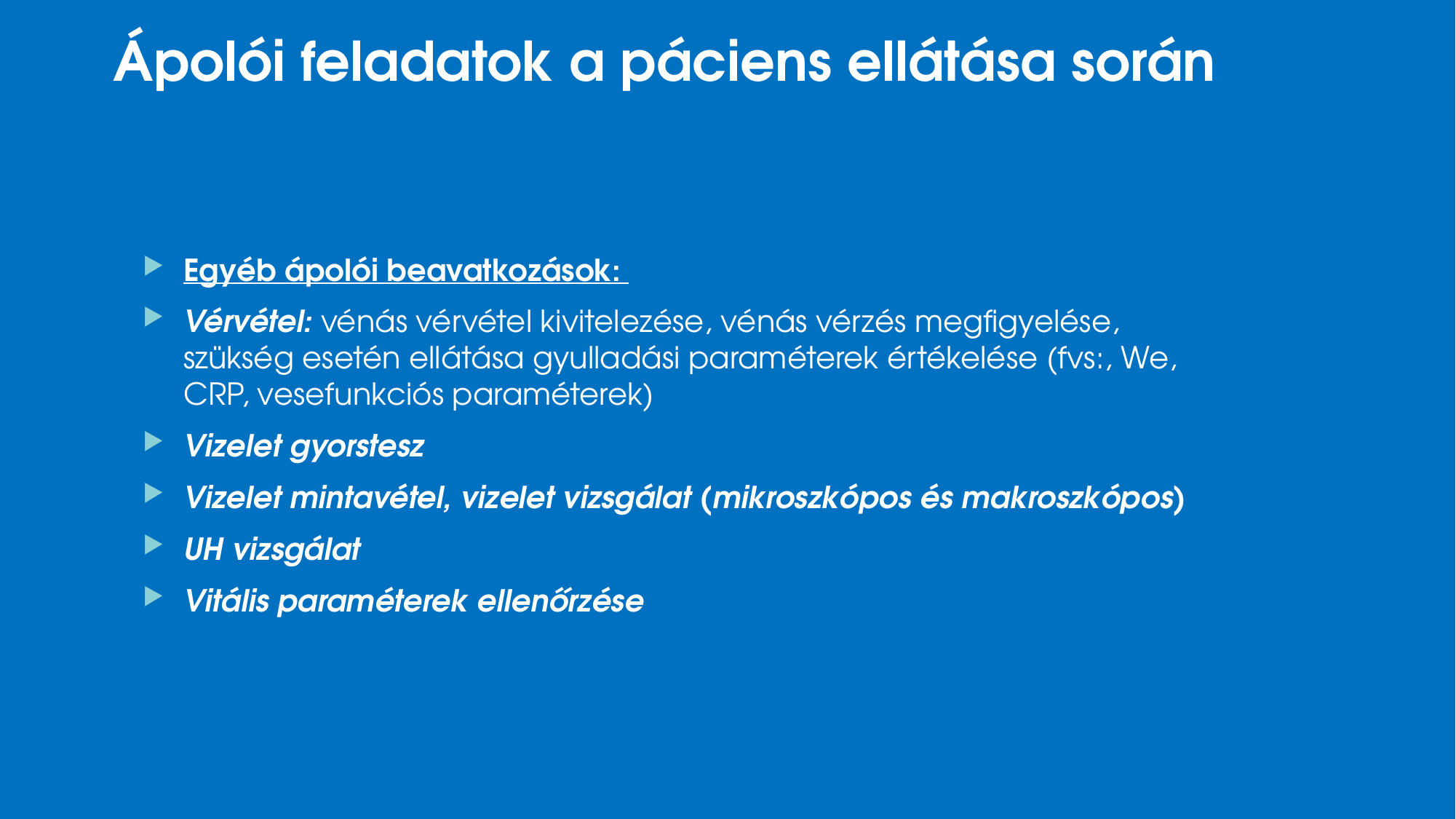

# Ápolói feladatok a páciens ellátása során
Egyéb ápolói beavatkozások:
Vérvétel: vénás vérvétel kivitelezése, vénás vérzés megfigyelése, szükség esetén ellátása gyulladási paraméterek értékelése (fvs:, We, CRP, vesefunkciós paraméterek)
Vizelet gyorstesz
Vizelet mintavétel, vizelet vizsgálat (mikroszkópos és makroszkópos)
UH vizsgálat
Vitális paraméterek ellenőrzése